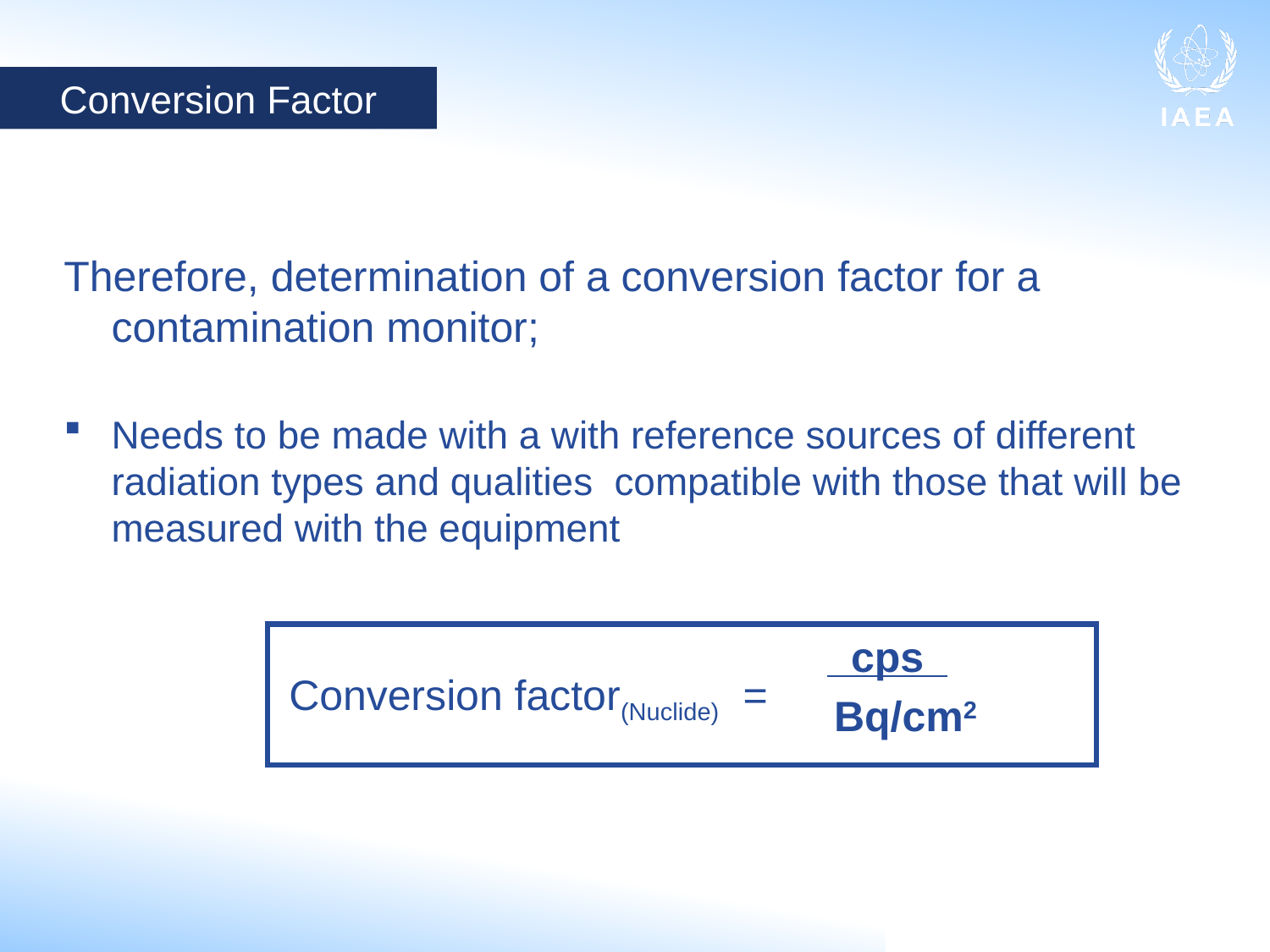

Conversion Factor
Therefore, determination of a conversion factor for a contamination monitor;
Needs to be made with a with reference sources of different radiation types and qualities  compatible with those that will be measured with the equipment

                    Conversion factor(Nuclide)  =

  cps
 Bq/cm2